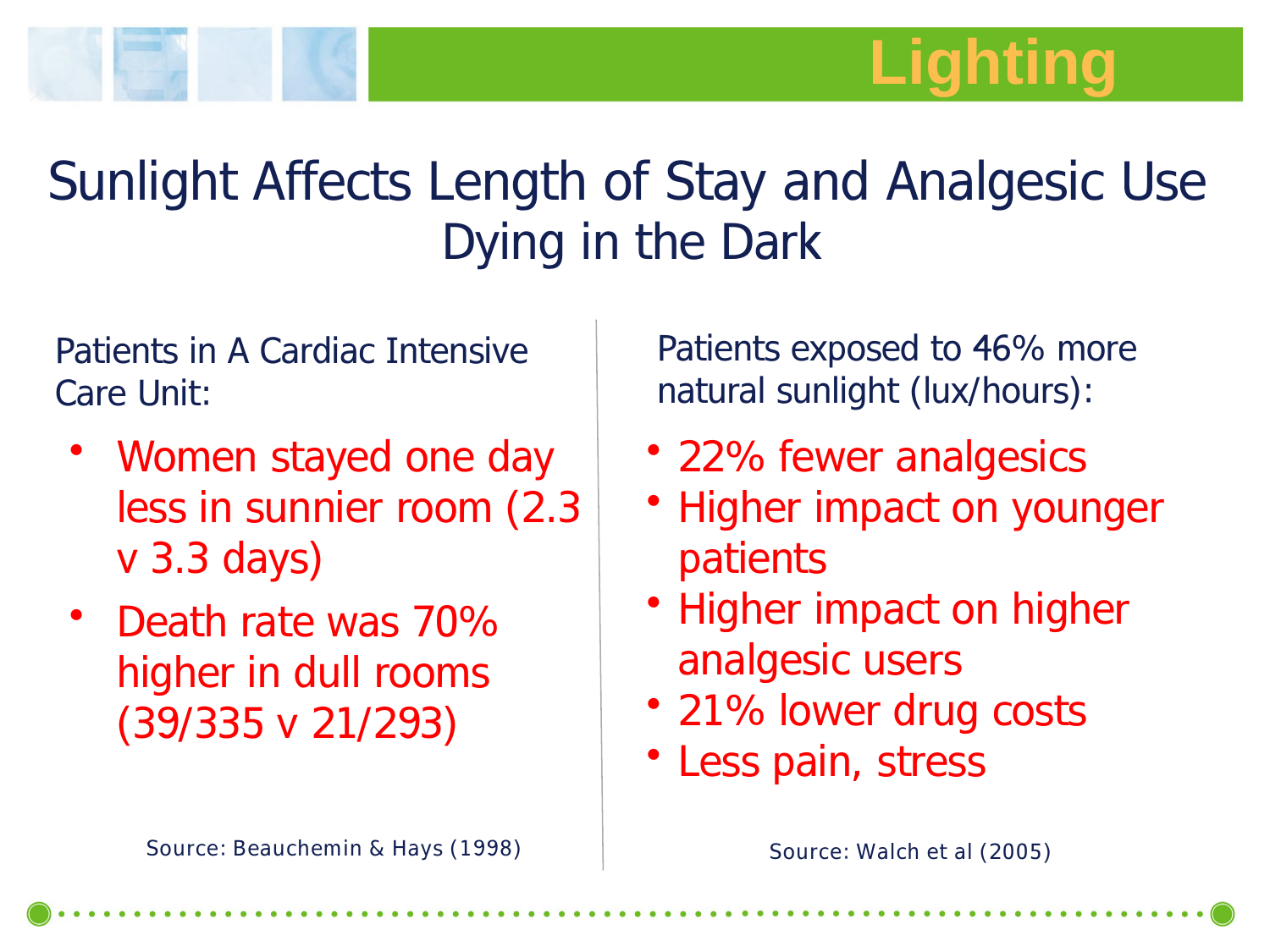

# Lighting
Sunlight Affects Length of Stay and Analgesic Use
Dying in the Dark

Patients exposed to 46% more natural sunlight (lux/hours):
Patients in A Cardiac Intensive Care Unit:
Women stayed one day less in sunnier room (2.3 v 3.3 days)
Death rate was 70% higher in dull rooms (39/335 v 21/293)
22% fewer analgesics
Higher impact on younger patients
Higher impact on higher analgesic users
21% lower drug costs
Less pain, stress
Source: Beauchemin & Hays (1998)
Source: Walch et al (2005)